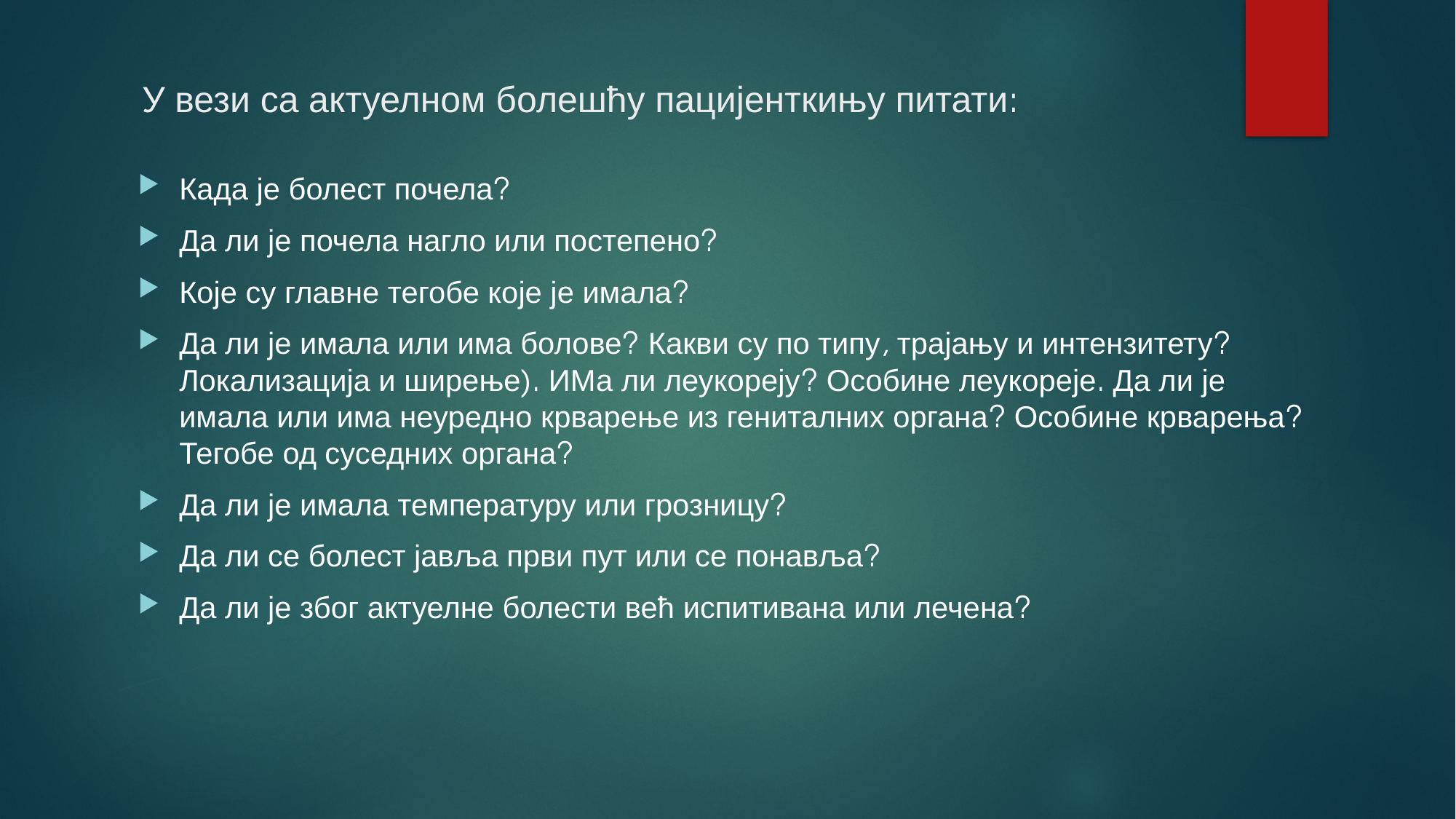

# У вези са актуелном болешћу пацијенткињу питати:
Када је болест почела?
Да ли је почела нагло или постепено?
Које су главне тегобе које је имала?
Да ли је имала или има болове? Какви су по типу, трајању и интензитету? Локализација и ширење). ИМа ли леукореју? Особине леукореје. Да ли је имала или има неуредно крварење из гениталних органа? Особине крварења? Тегобе од суседних органа?
Да ли је имала температуру или грозницу?
Да ли се болест јавља први пут или се понавља?
Да ли је због актуелне болести већ испитивана или лечена?